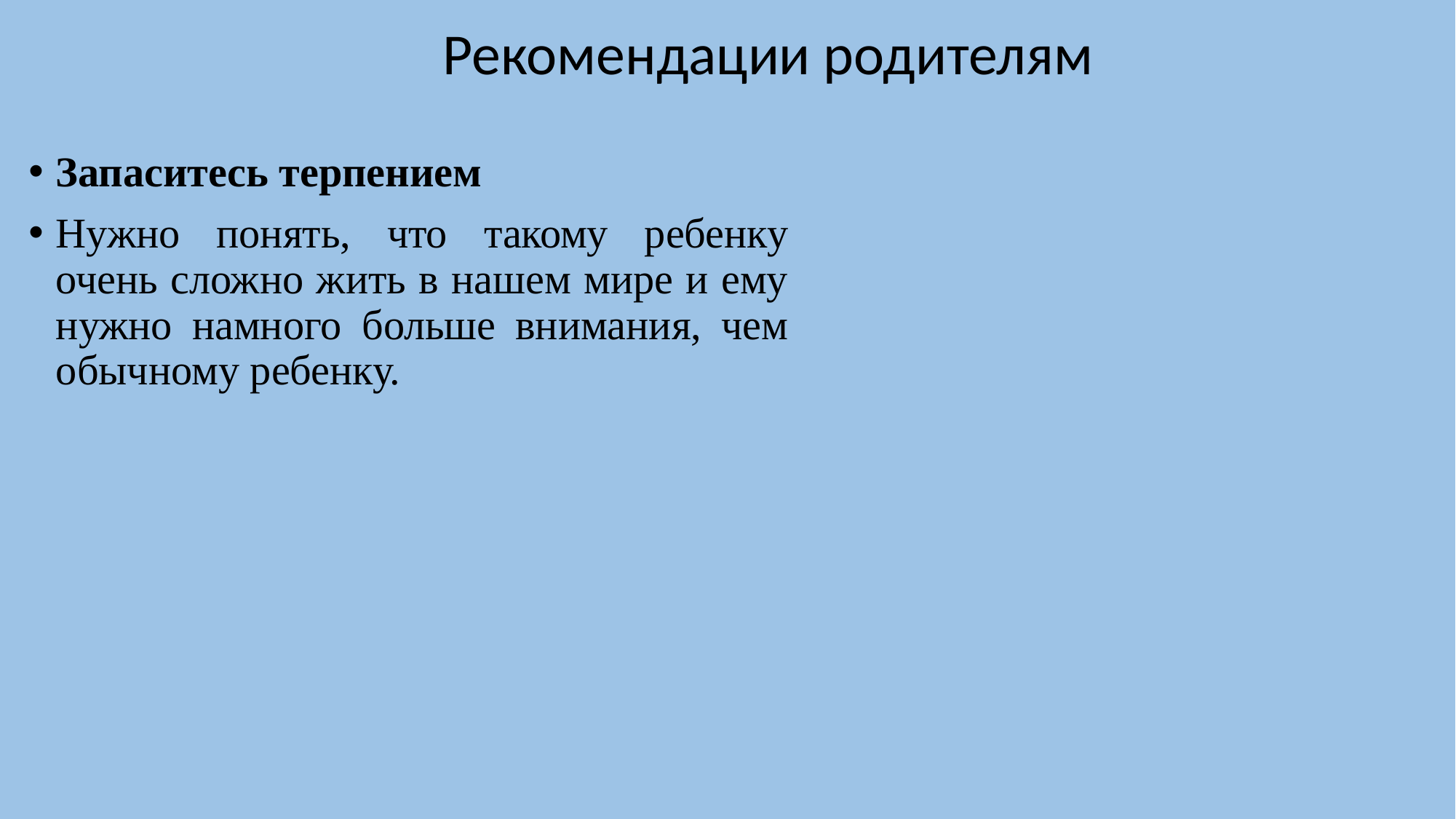

# Рекомендации родителям
Запаситесь терпением
Нужно понять, что такому ребенку очень сложно жить в нашем мире и ему нужно намного больше внимания, чем обычному ребенку.